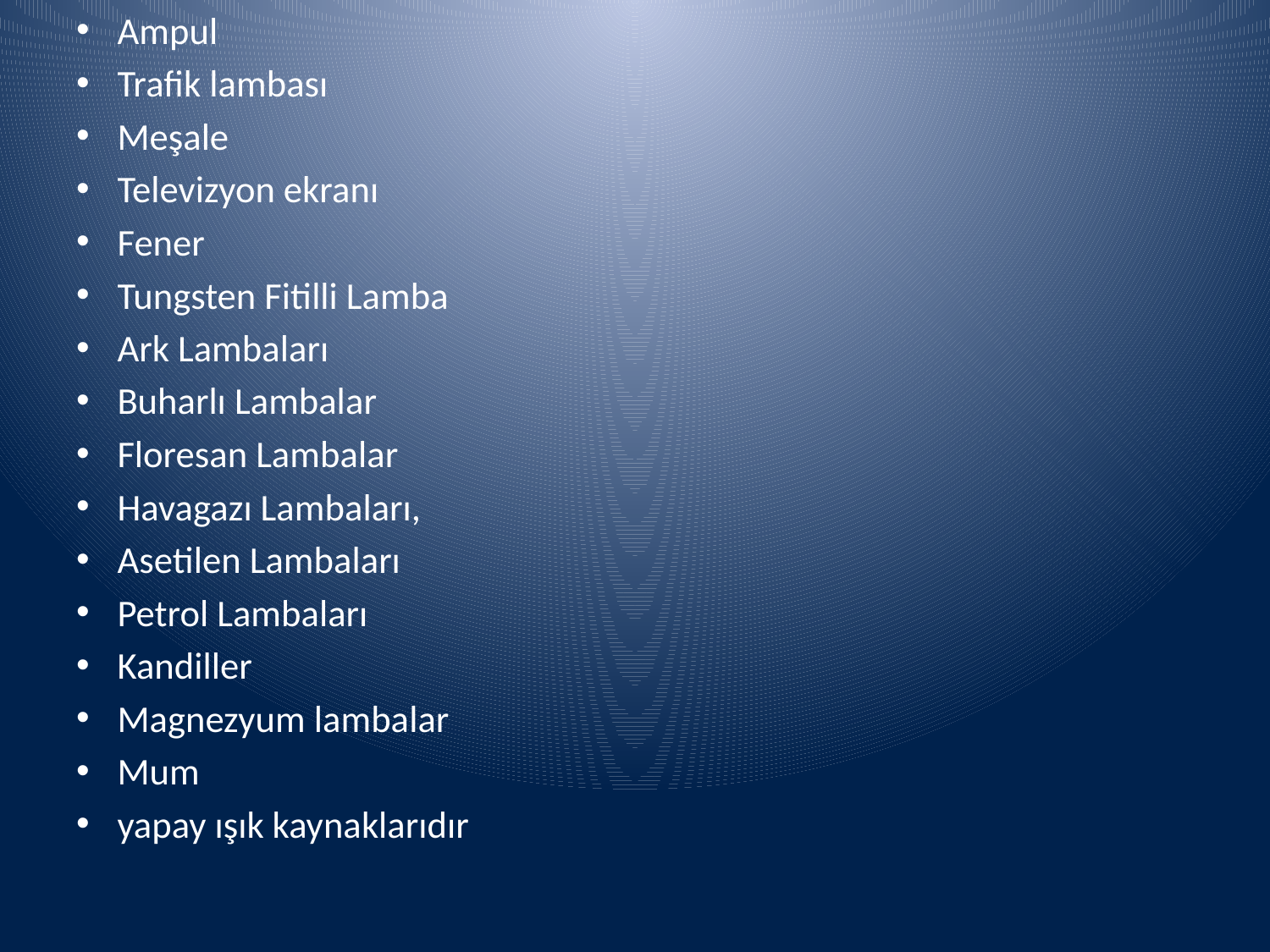

Ampul
Trafik lambası
Meşale
Televizyon ekranı
Fener
Tungsten Fitilli Lamba
Ark Lambaları
Buharlı Lambalar
Floresan Lambalar
Havagazı Lambaları,
Asetilen Lambaları
Petrol Lambaları
Kandiller
Magnezyum lambalar
Mum
yapay ışık kaynaklarıdır